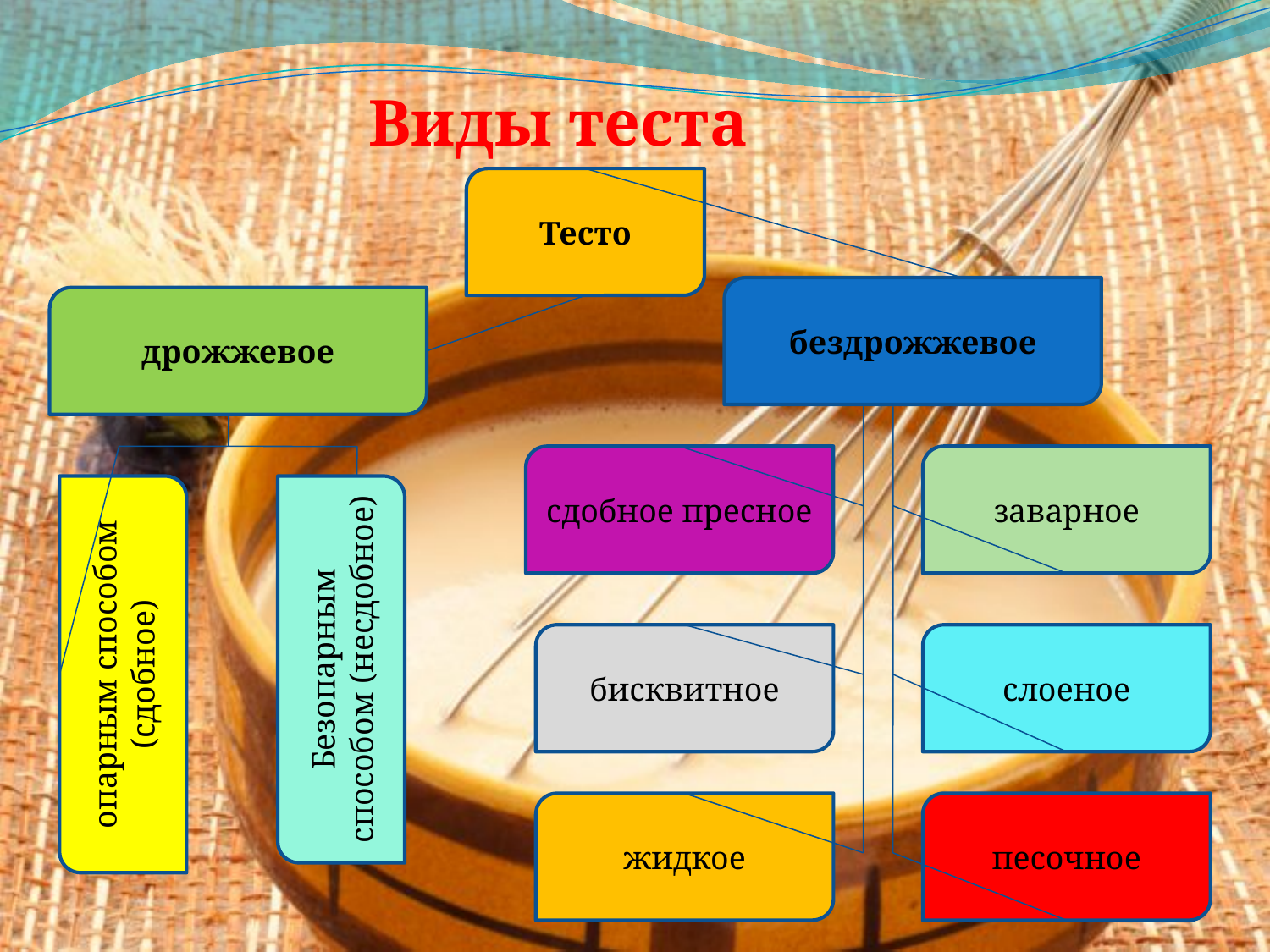

# Виды теста
Тесто
бездрожжевое
дрожжевое
сдобное пресное
заварное
Безопарным способом (несдобное)
опарным способом (сдобное)
бисквитное
слоеное
жидкое
песочное